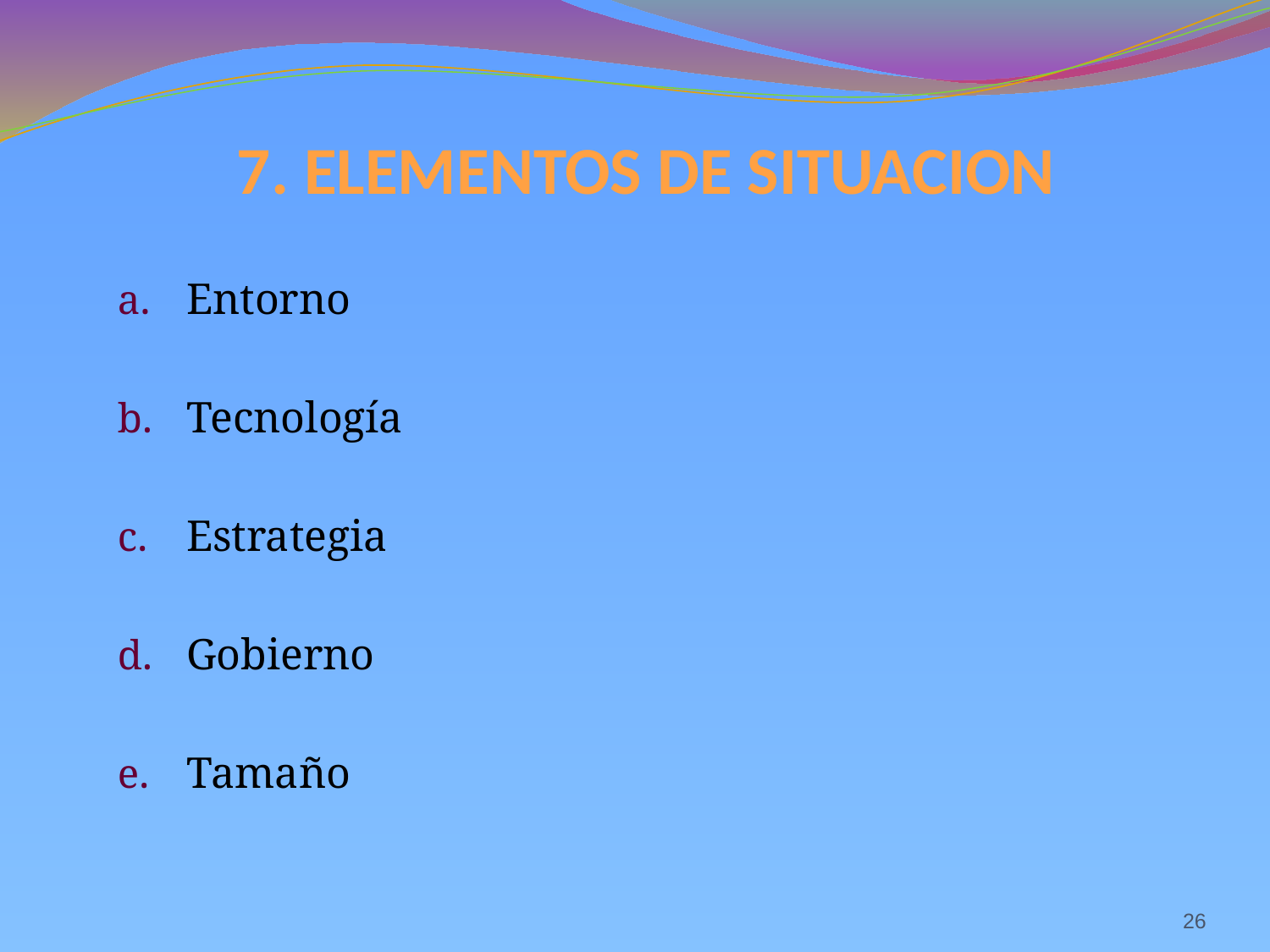

7. ELEMENTOS DE SITUACION
Entorno

Tecnología

Estrategia

Gobierno

Tamaño

26